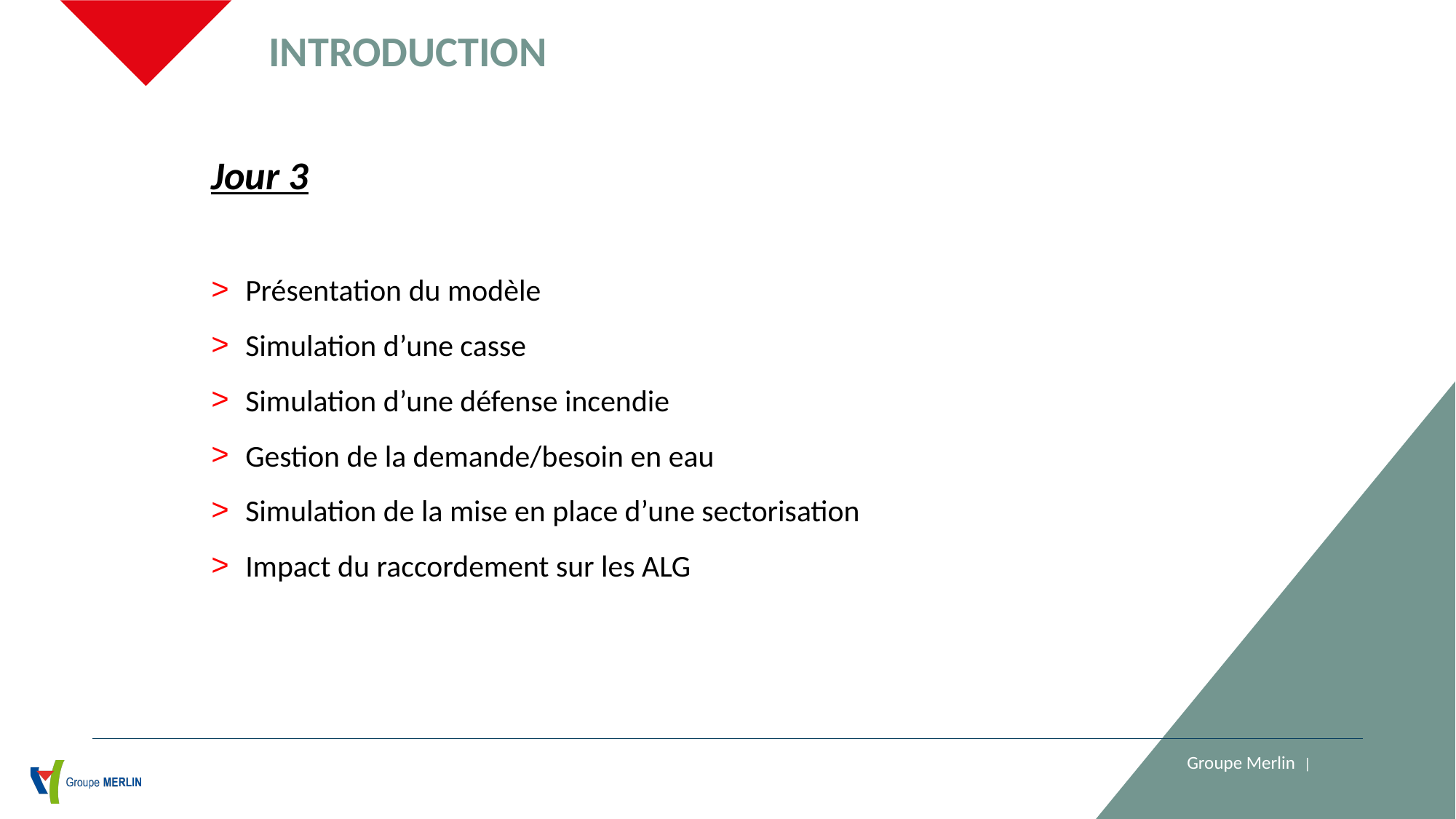

INTRODUCTION
Jour 3

Présentation du modèle
Simulation d’une casse
Simulation d’une défense incendie
Gestion de la demande/besoin en eau
Simulation de la mise en place d’une sectorisation
Impact du raccordement sur les ALG